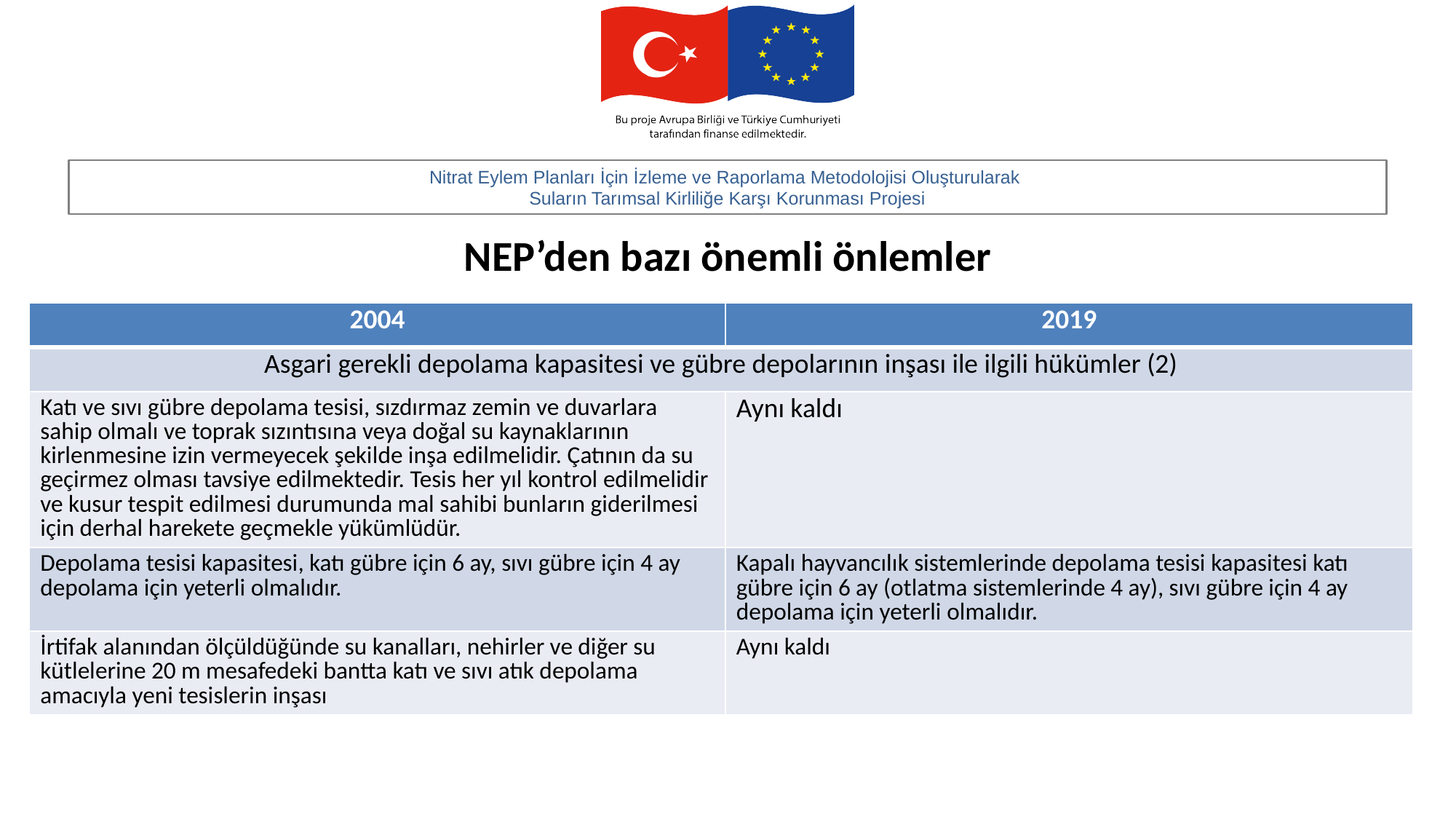

# NEP’den bazı önemli önlemler
| 2004 | 2019 |
| --- | --- |
| Asgari gerekli depolama kapasitesi ve gübre depolarının inşası ile ilgili hükümler (2) |  |
| Katı ve sıvı gübre depolama tesisi, sızdırmaz zemin ve duvarlara sahip olmalı ve toprak sızıntısına veya doğal su kaynaklarının kirlenmesine izin vermeyecek şekilde inşa edilmelidir. Çatının da su geçirmez olması tavsiye edilmektedir. Tesis her yıl kontrol edilmelidir ve kusur tespit edilmesi durumunda mal sahibi bunların giderilmesi için derhal harekete geçmekle yükümlüdür. | Aynı kaldı |
| Depolama tesisi kapasitesi, katı gübre için 6 ay, sıvı gübre için 4 ay depolama için yeterli olmalıdır. | Kapalı hayvancılık sistemlerinde depolama tesisi kapasitesi katı gübre için 6 ay (otlatma sistemlerinde 4 ay), sıvı gübre için 4 ay depolama için yeterli olmalıdır. |
| İrtifak alanından ölçüldüğünde su kanalları, nehirler ve diğer su kütlelerine 20 m mesafedeki bantta katı ve sıvı atık depolama amacıyla yeni tesislerin inşası | Aynı kaldı |
.

.